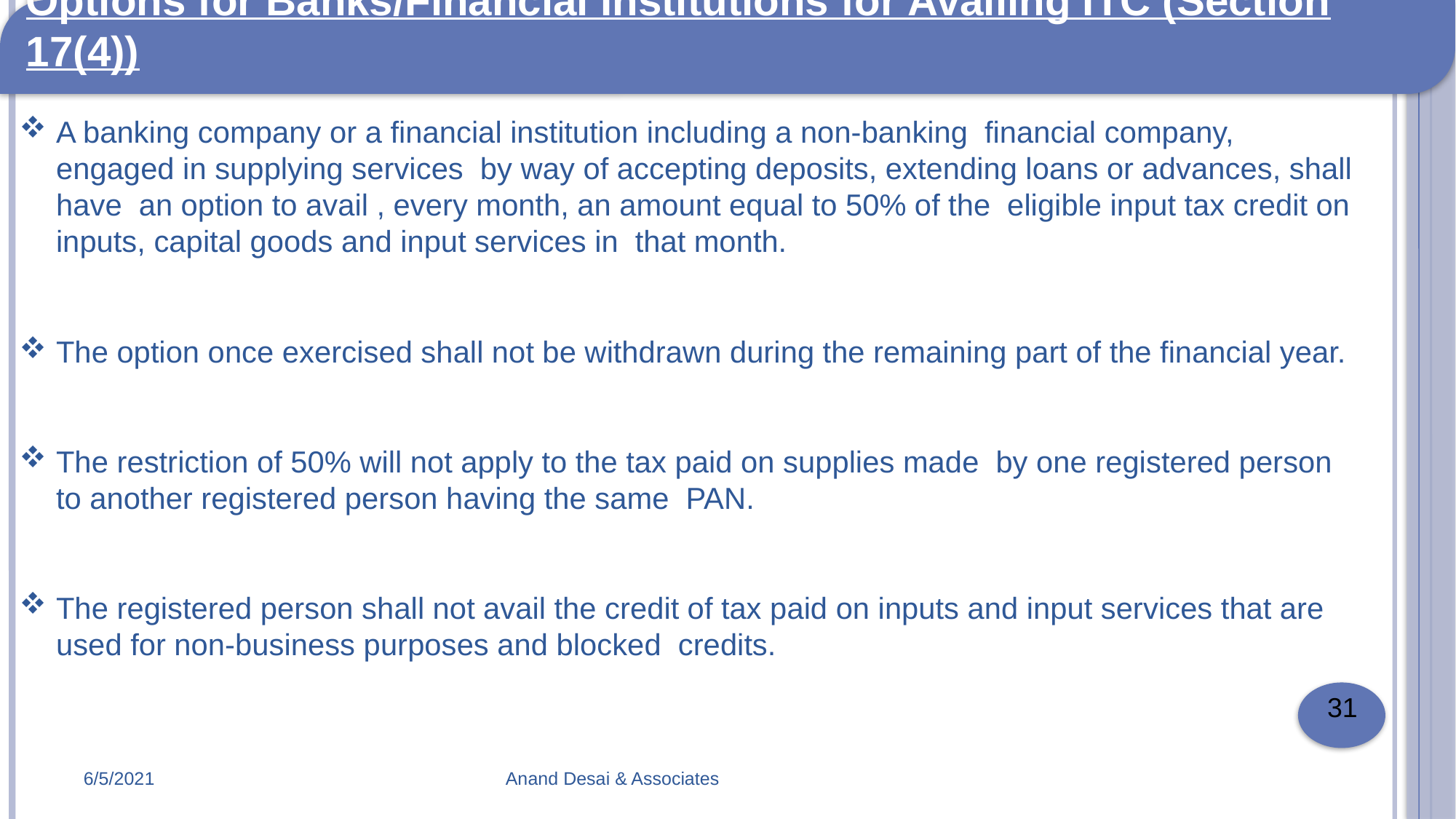

Options for Banks/Financial Institutions for Availing ITC (Section 17(4))
A banking company or a financial institution including a non-banking  financial company, engaged in supplying services  by way of accepting deposits, extending loans or advances, shall have  an option to avail , every month, an amount equal to 50% of the  eligible input tax credit on inputs, capital goods and input services in  that month.

The option once exercised shall not be withdrawn during the remaining part of the financial year.

The restriction of 50% will not apply to the tax paid on supplies made  by one registered person to another registered person having the same  PAN.

The registered person shall not avail the credit of tax paid on inputs and input services that are used for non-business purposes and blocked  credits.
   31
6/5/2021
Anand Desai & Associates